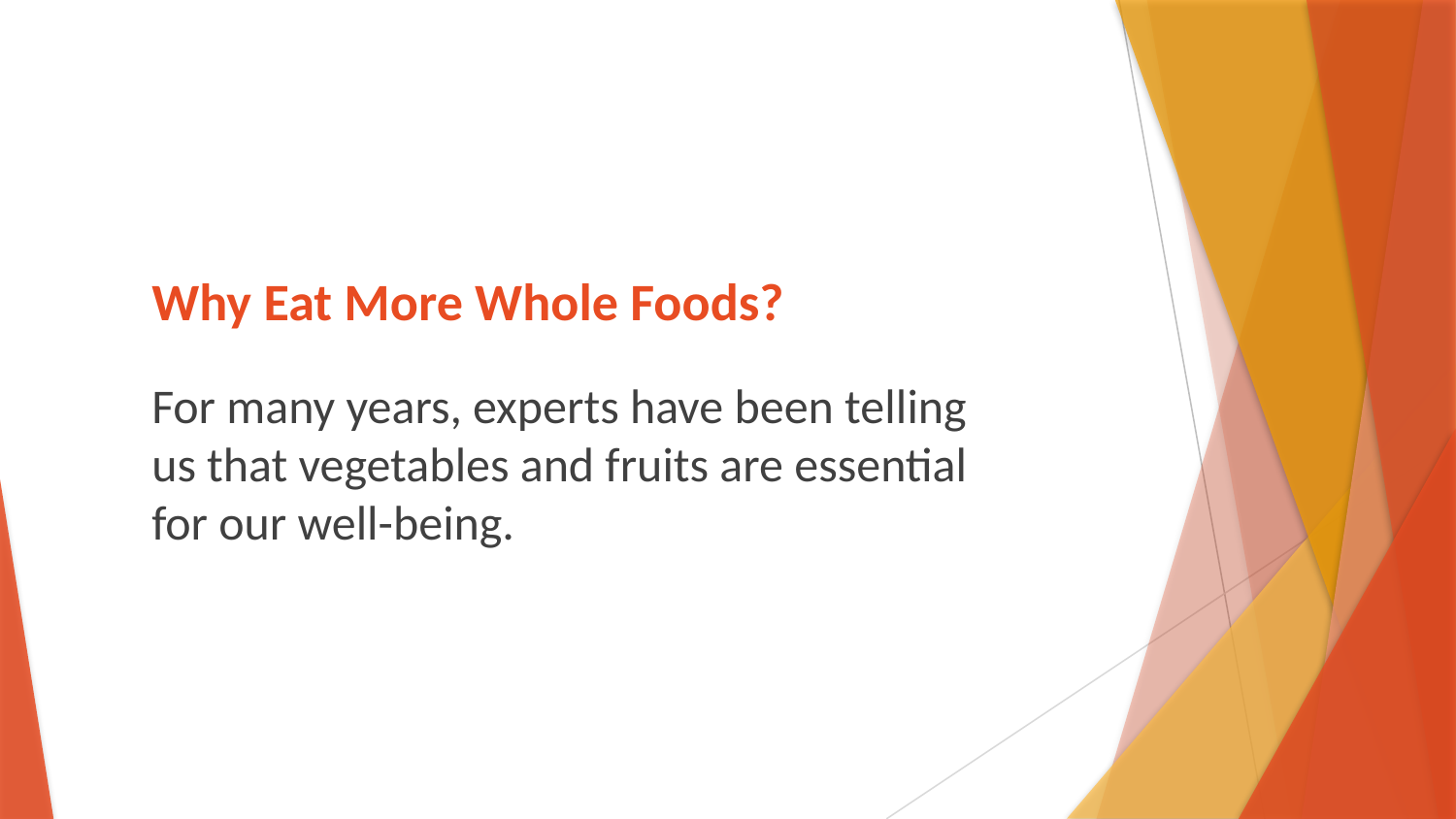

# Why Eat More Whole Foods?
For many years, experts have been telling us that vegetables and fruits are essential for our well-being.